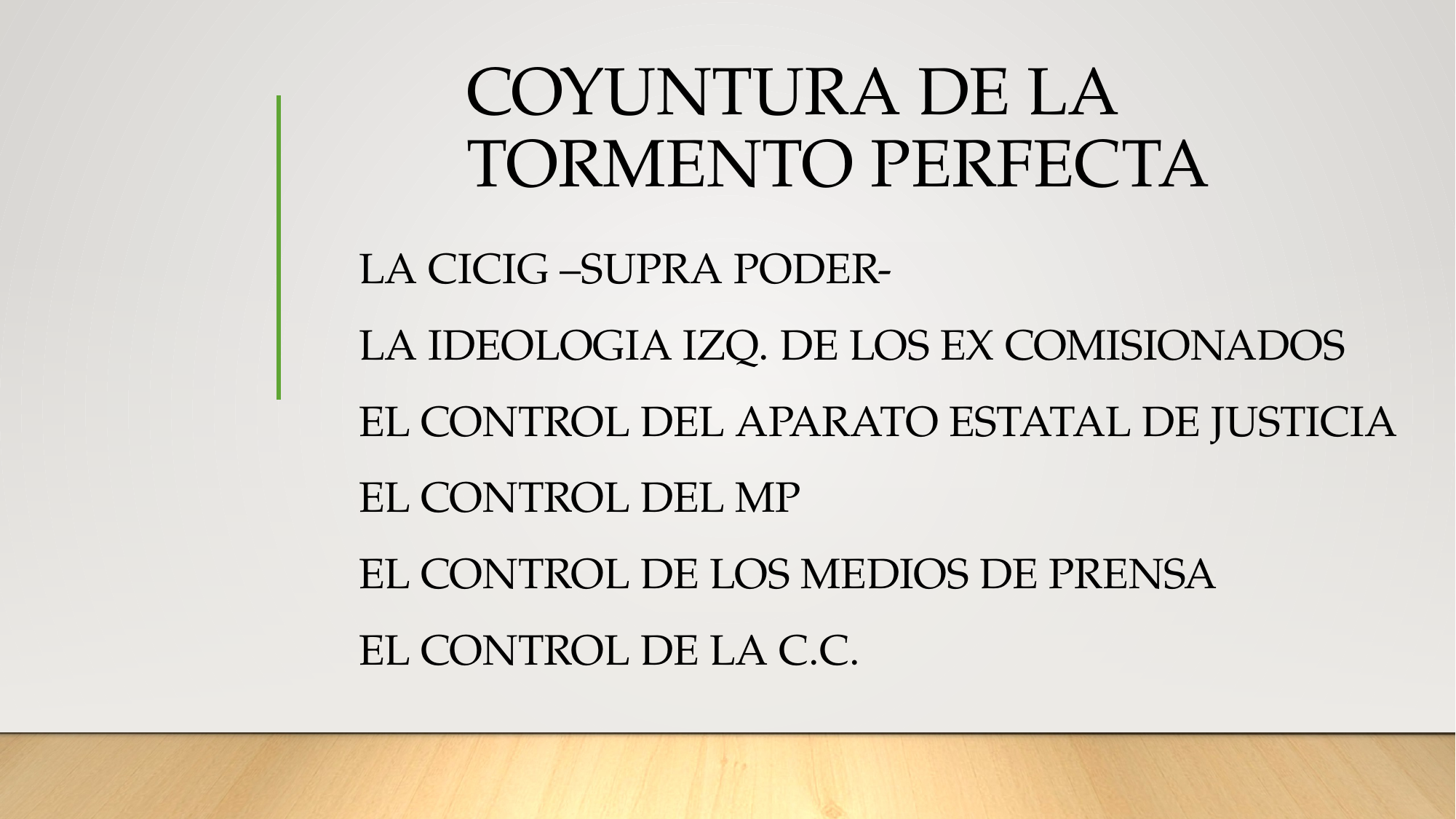

# COYUNTURA DE LA TORMENTO PERFECTA
LA CICIG –supra poder-
LA IDEOLOGIA izq. DE los EX COMISIONADOs
EL CONTROL DEL APARATO ESTATAL DE JUSTICIA
EL CONTROL DEL MP
EL CONTROL DE LOS MEDIOS DE PRENSA
EL CONTROL DE LA C.C.